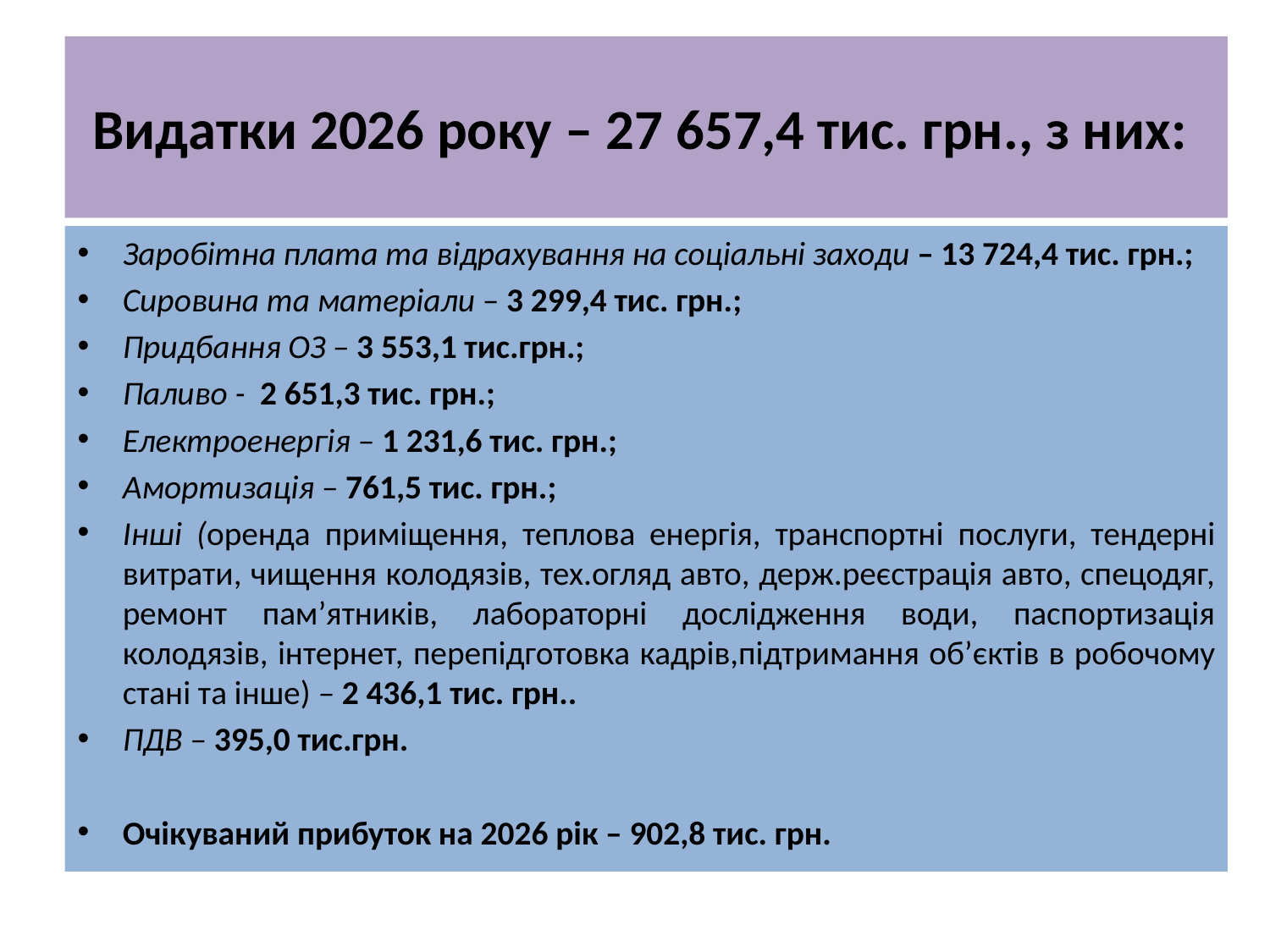

Видатки 2026 року – 27 657,4 тис. грн., з них:
#

Заробітна плата та відрахування на соціальні заходи – 13 724,4 тис. грн.;
Сировина та матеріали – 3 299,4 тис. грн.;
Придбання ОЗ – 3 553,1 тис.грн.;
Паливо -  2 651,3 тис. грн.;
Електроенергія – 1 231,6 тис. грн.;
Амортизація – 761,5 тис. грн.;
Інші (оренда приміщення, теплова енергія, транспортні послуги, тендерні витрати, чищення колодязів, тех.огляд авто, держ.реєстрація авто, спецодяг, ремонт пам’ятників, лабораторні дослідження води, паспортизація колодязів, інтернет, перепідготовка кадрів,підтримання об’єктів в робочому стані та інше) – 2 436,1 тис. грн..
ПДВ – 395,0 тис.грн.

Очікуваний прибуток на 2026 рік – 902,8 тис. грн.